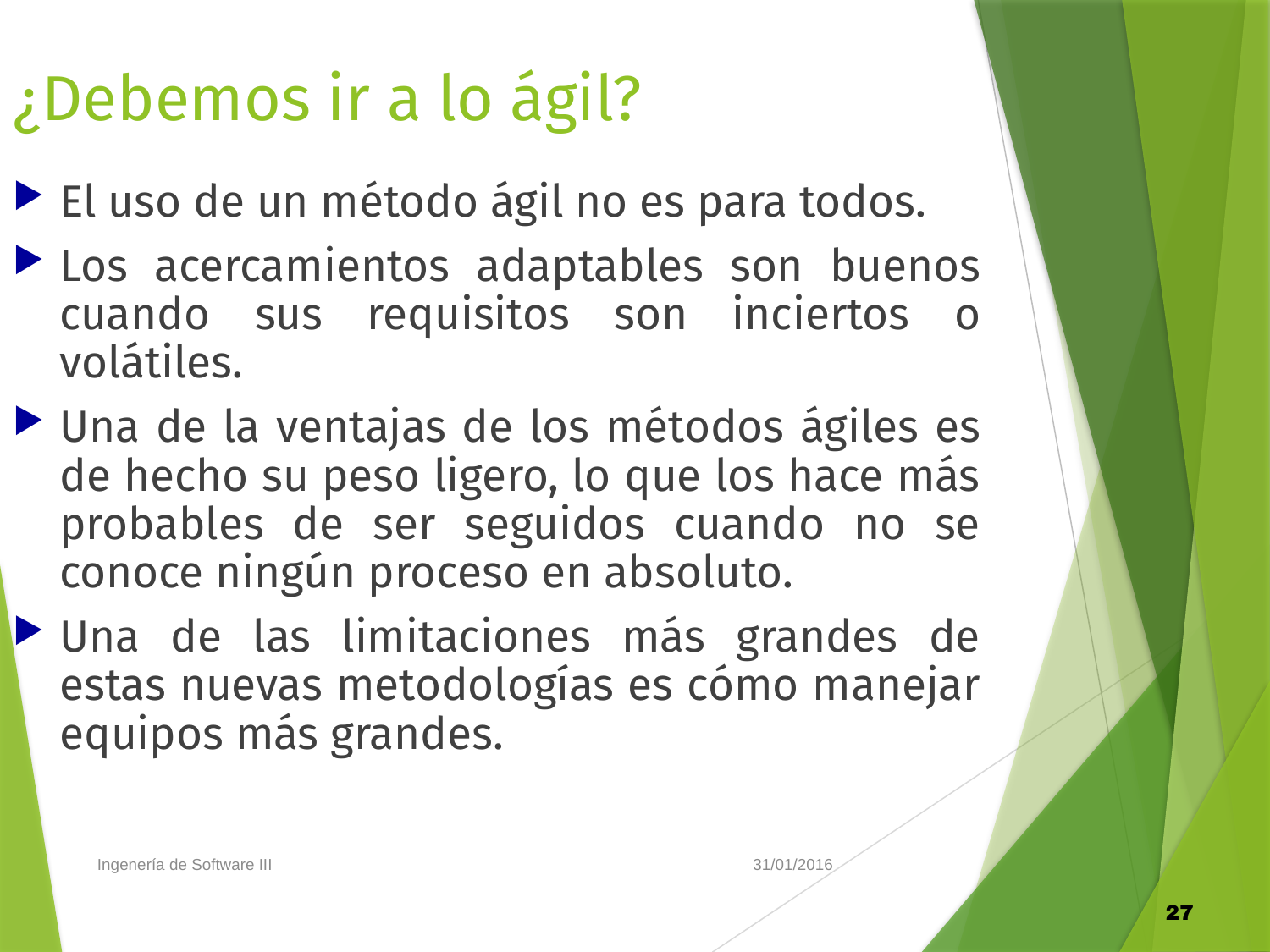

¿Debemos ir a lo ágil?
El uso de un método ágil no es para todos.
Los acercamientos adaptables son buenos cuando sus requisitos son inciertos o volátiles.
Una de la ventajas de los métodos ágiles es de hecho su peso ligero, lo que los hace más probables de ser seguidos cuando no se conoce ningún proceso en absoluto.
Una de las limitaciones más grandes de estas nuevas metodologías es cómo manejar equipos más grandes.
Ingenería de Software III
31/01/2016
27